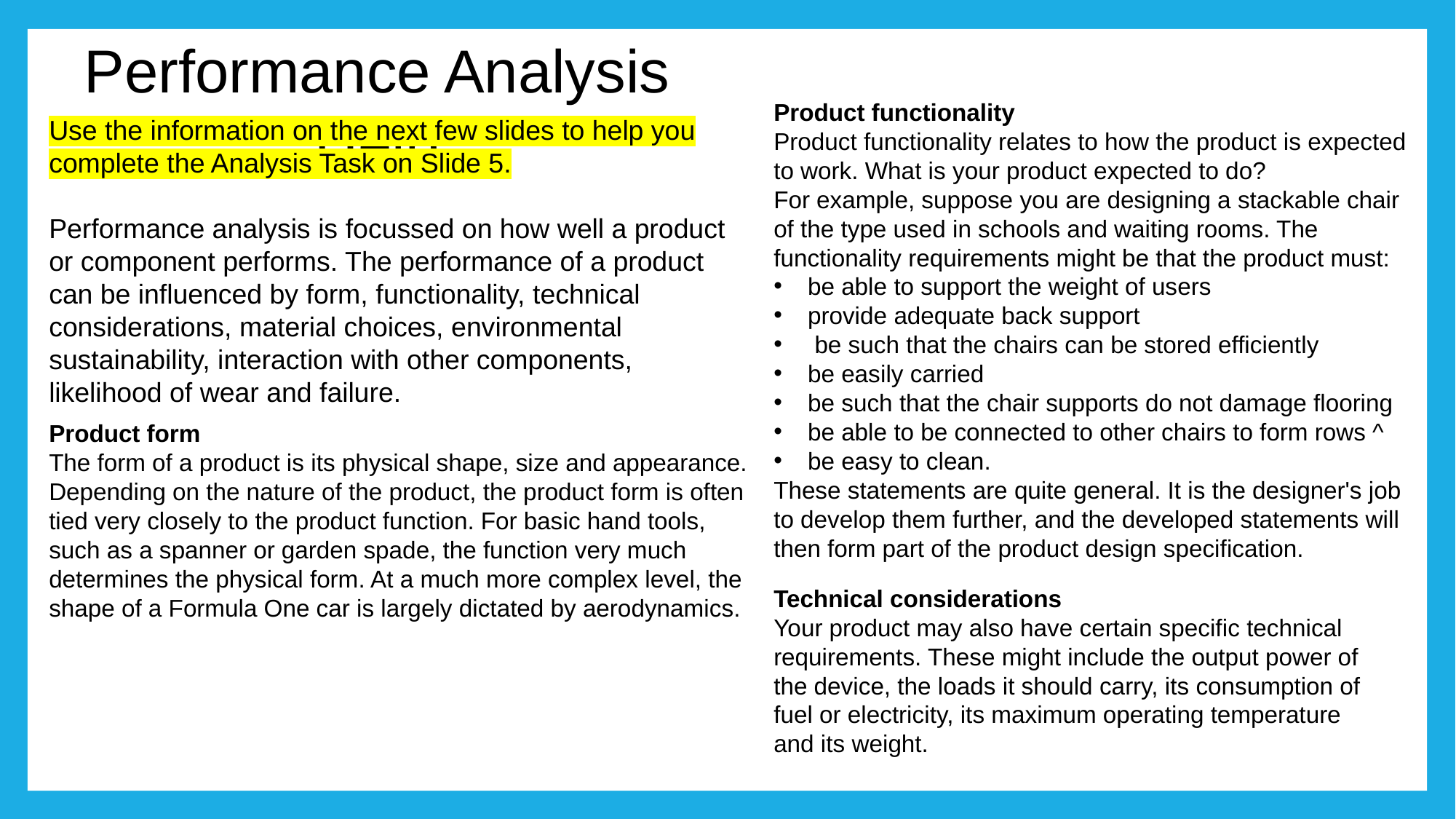

Performance Analysis Help
Product functionality
Product functionality relates to how the product is expected to work. What is your product expected to do?
For example, suppose you are designing a stackable chair of the type used in schools and waiting rooms. The functionality requirements might be that the product must:
be able to support the weight of users
provide adequate back support
 be such that the chairs can be stored efficiently
be easily carried
be such that the chair supports do not damage flooring
be able to be connected to other chairs to form rows ^
be easy to clean.
These statements are quite general. It is the designer's job to develop them further, and the developed statements will then form part of the product design specification.
Use the information on the next few slides to help you complete the Analysis Task on Slide 5.

Performance analysis is focussed on how well a product or component performs. The performance of a product can be influenced by form, functionality, technical considerations, material choices, environmental sustainability, interaction with other components, likelihood of wear and failure.
Product form
The form of a product is its physical shape, size and appearance. Depending on the nature of the product, the product form is often tied very closely to the product function. For basic hand tools, such as a spanner or garden spade, the function very much determines the physical form. At a much more complex level, the shape of a Formula One car is largely dictated by aerodynamics.
Technical considerations
Your product may also have certain specific technical requirements. These might include the output power of the device, the loads it should carry, its consumption of fuel or electricity, its maximum operating temperature and its weight.